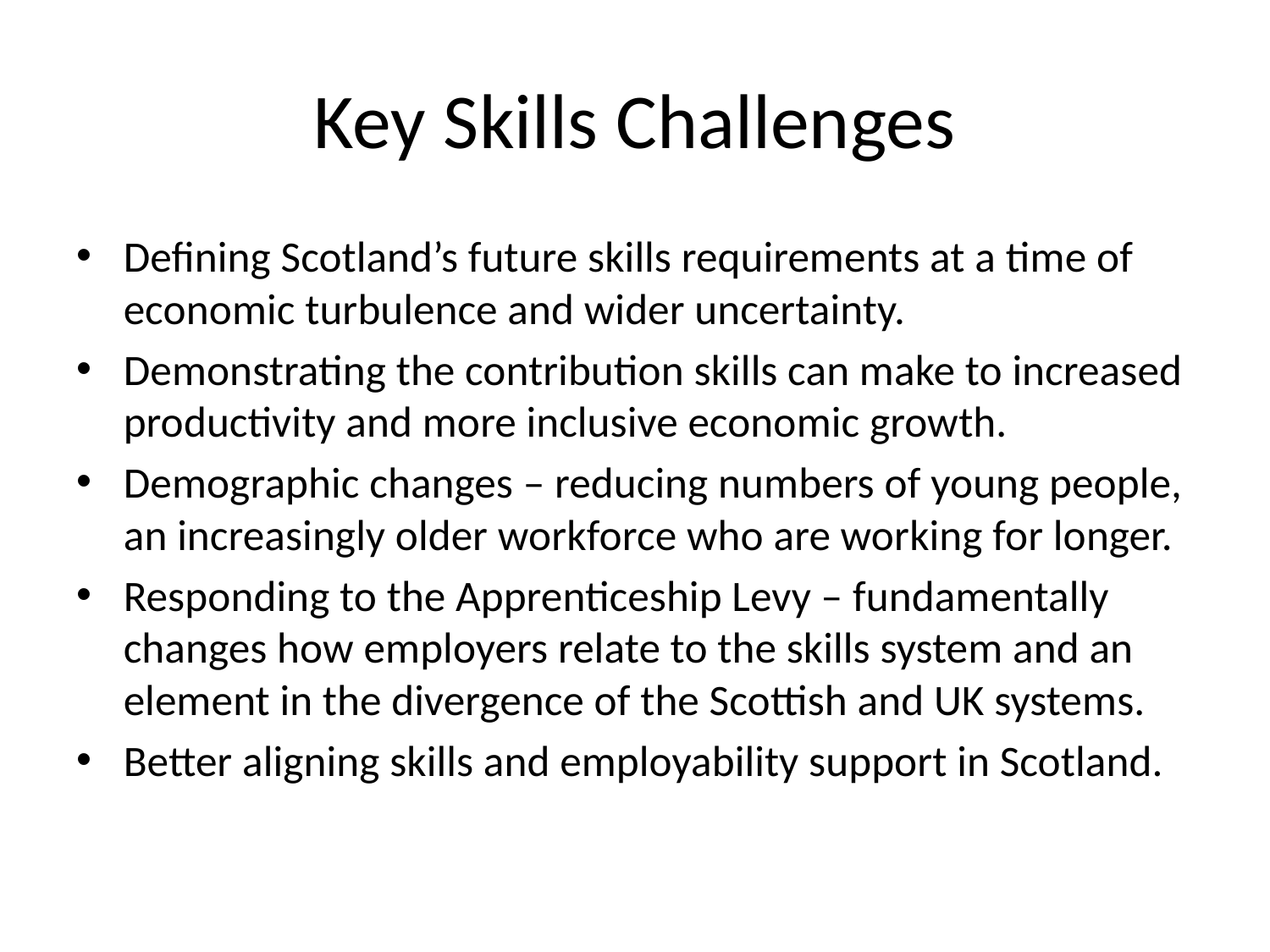

# Key Skills Challenges
Defining Scotland’s future skills requirements at a time of economic turbulence and wider uncertainty.
Demonstrating the contribution skills can make to increased productivity and more inclusive economic growth.
Demographic changes – reducing numbers of young people, an increasingly older workforce who are working for longer.
Responding to the Apprenticeship Levy – fundamentally changes how employers relate to the skills system and an element in the divergence of the Scottish and UK systems.
Better aligning skills and employability support in Scotland.